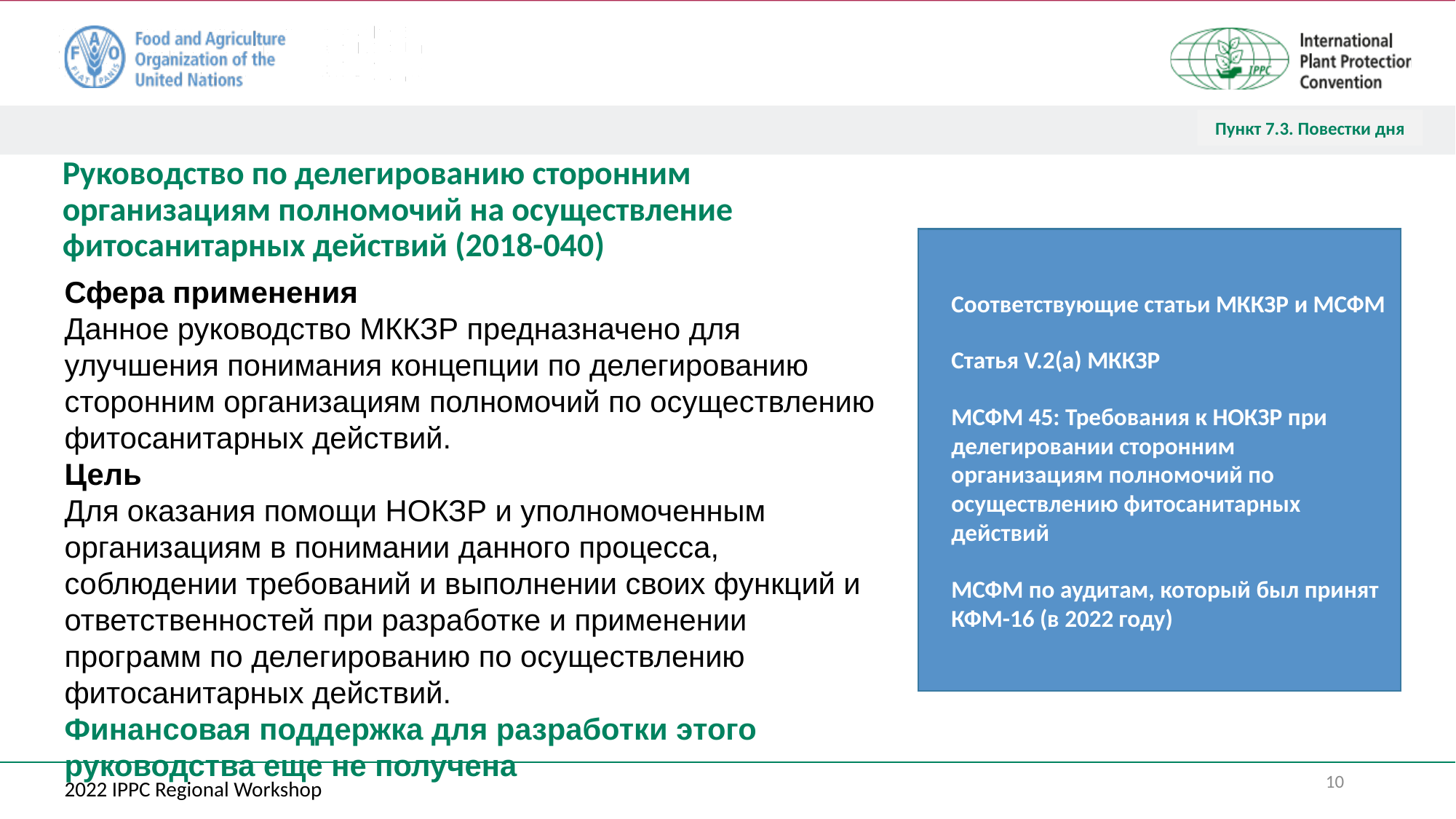

Пункт 7.3. Повестки дня
# Руководство по делегированию сторонним организациям полномочий на осуществление фитосанитарных действий (2018-040)
Соответствующие статьи МККЗР и МСФМ
Статья V.2(a) МККЗР
МСФМ 45: Требования к НОКЗР при делегировании сторонним организациям полномочий по осуществлению фитосанитарных действий
МСФМ по аудитам, который был принят КФМ-16 (в 2022 году)
Сфера применения
Данное руководство МККЗР предназначено для улучшения понимания концепции по делегированию сторонним организациям полномочий по осуществлению фитосанитарных действий.
Цель
Для оказания помощи НОКЗР и уполномоченным организациям в понимании данного процесса, соблюдении требований и выполнении своих функций и ответственностей при разработке и применении программ по делегированию по осуществлению фитосанитарных действий.
Финансовая поддержка для разработки этого руководства еще не получена
10